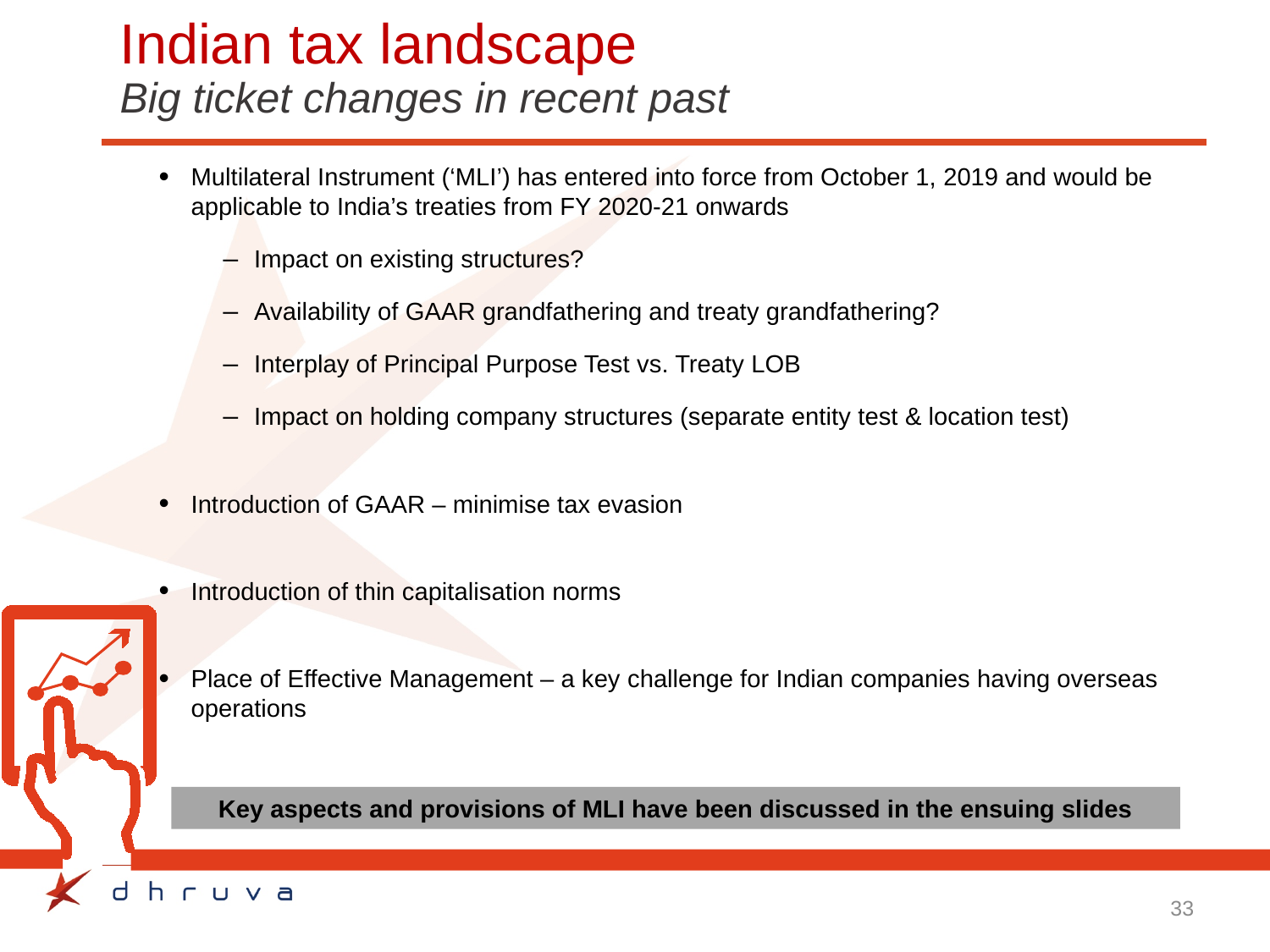

# Indian tax landscape Big ticket changes in recent past
Multilateral Instrument (‘MLI’) has entered into force from October 1, 2019 and would be applicable to India’s treaties from FY 2020-21 onwards
Impact on existing structures?
Availability of GAAR grandfathering and treaty grandfathering?
Interplay of Principal Purpose Test vs. Treaty LOB
Impact on holding company structures (separate entity test & location test)

Introduction of GAAR – minimise tax evasion

Introduction of thin capitalisation norms

Place of Effective Management – a key challenge for Indian companies having overseas operations

Key aspects and provisions of MLI have been discussed in the ensuing slides

33